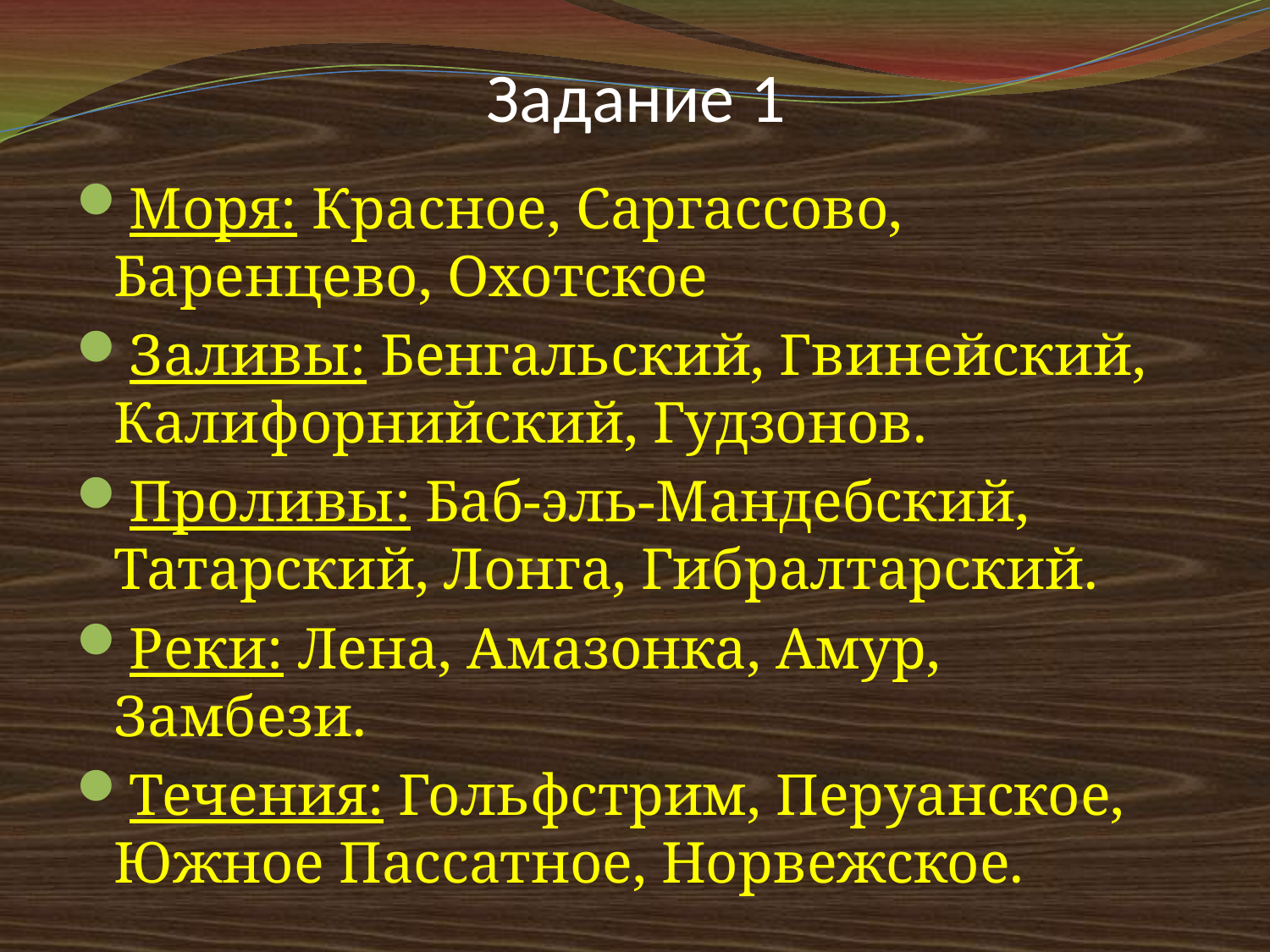

# Задание 1
Моря: Красное, Саргассово, Баренцево, Охотское
Заливы: Бенгальский, Гвинейский, Калифорнийский, Гудзонов.
Проливы: Баб-эль-Мандебский, Татарский, Лонга, Гибралтарский.
Реки: Лена, Амазонка, Амур, Замбези.
Течения: Гольфстрим, Перуанское, Южное Пассатное, Норвежское.